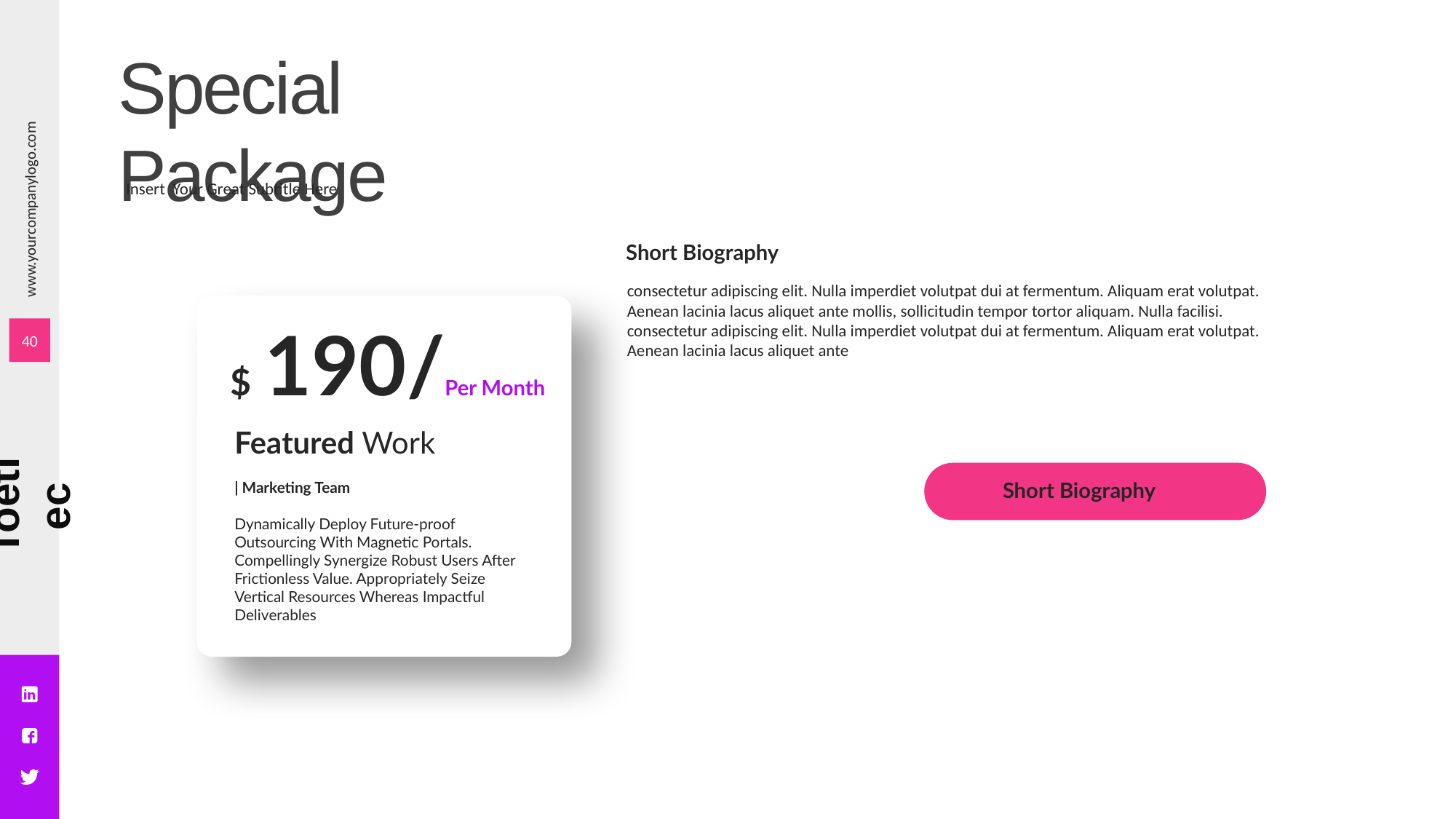

Special Package
Insert  Your Great Subtitle Here
Short Biography
consectetur adipiscing elit. Nulla imperdiet volutpat dui at fermentum. Aliquam erat volutpat. Aenean lacinia lacus aliquet ante mollis, sollicitudin tempor tortor aliquam. Nulla facilisi. consectetur adipiscing elit. Nulla imperdiet volutpat dui at fermentum. Aliquam erat volutpat. Aenean lacinia lacus aliquet ante

$ 190/Per Month
40
Featured Work

| Marketing Team

Dynamically Deploy Future-proof Outsourcing With Magnetic Portals. Compellingly Synergize Robust Users After Frictionless Value. Appropriately Seize Vertical Resources Whereas Impactful Deliverables

Short Biography